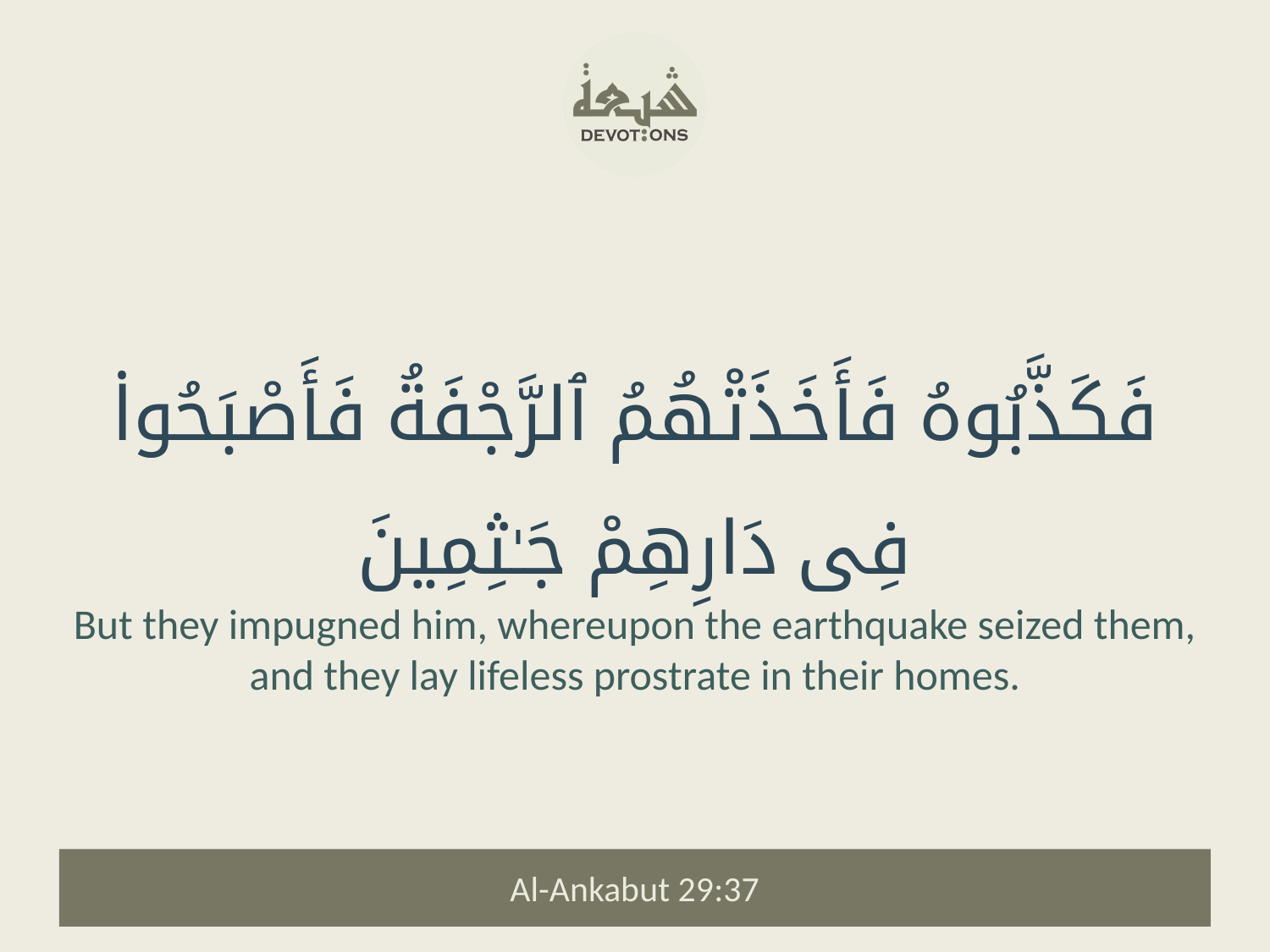

فَكَذَّبُوهُ فَأَخَذَتْهُمُ ٱلرَّجْفَةُ فَأَصْبَحُوا۟ فِى دَارِهِمْ جَـٰثِمِينَ
But they impugned him, whereupon the earthquake seized them, and they lay lifeless prostrate in their homes.
Al-Ankabut 29:37